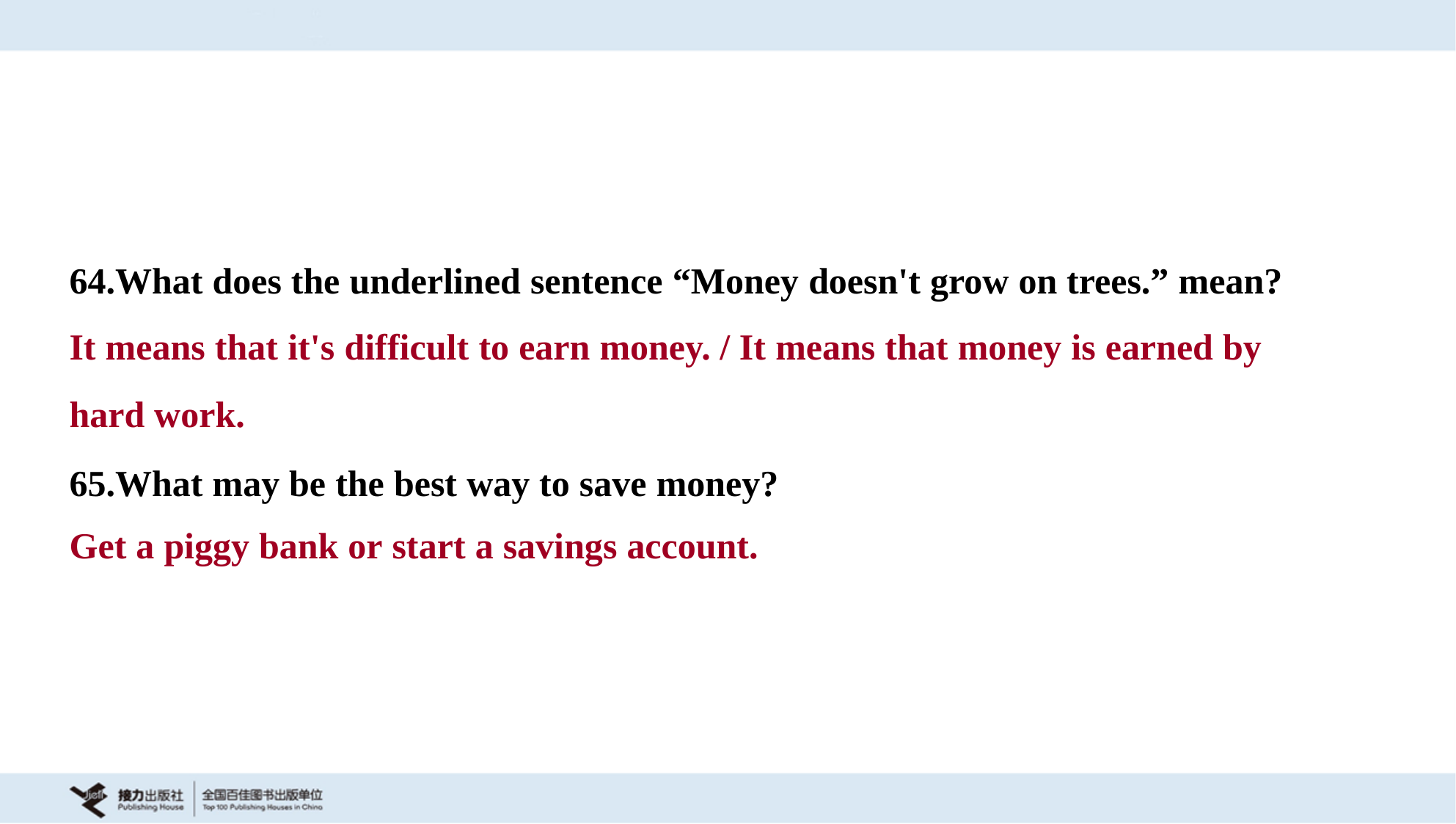

64.What does the underlined sentence “Money doesn't grow on trees.” mean?
It means that it's difficult to earn money. / It means that money is earned by
hard work.
65.What may be the best way to save money?
Get a piggy bank or start a savings account.